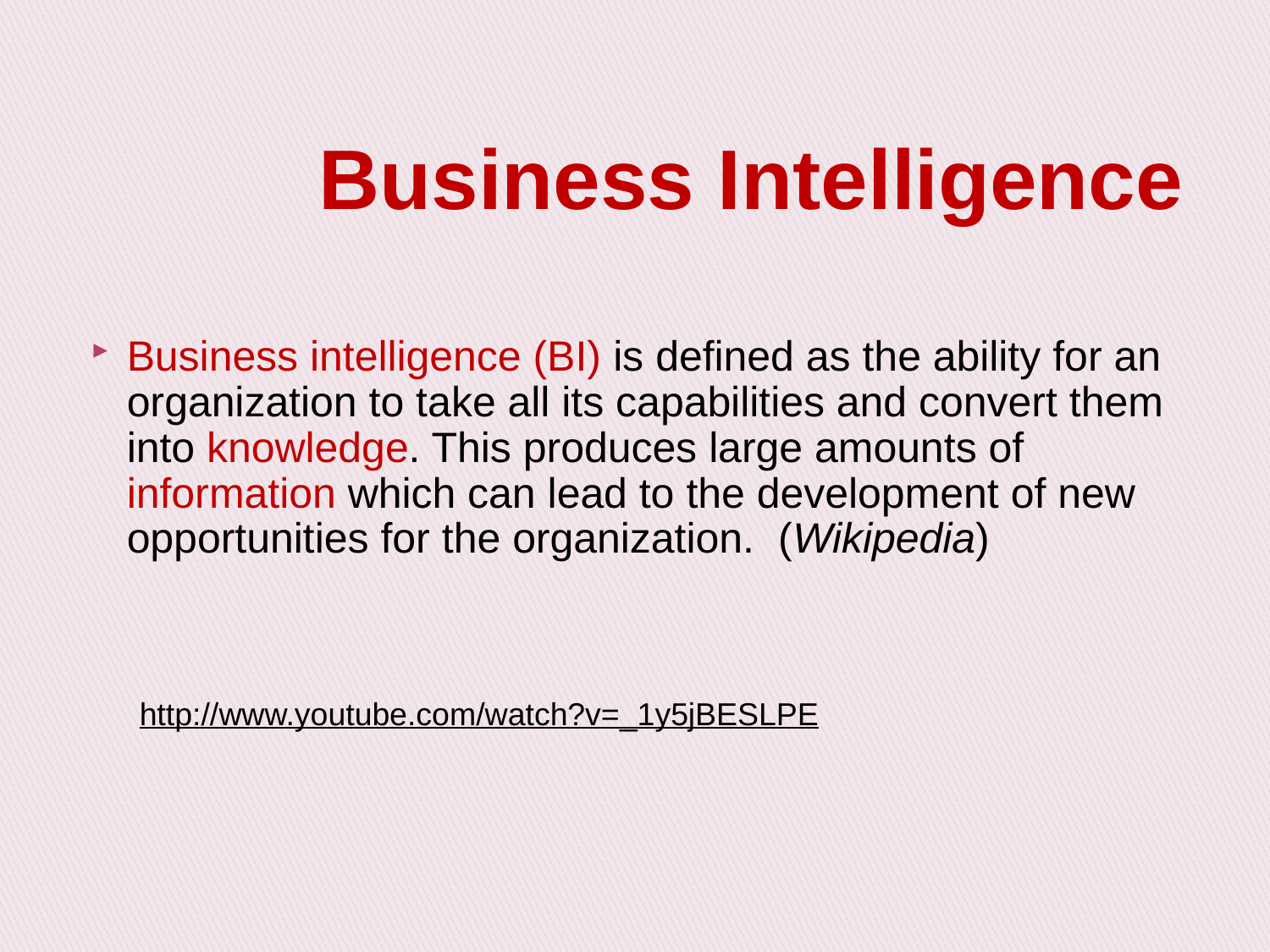

# Business Intelligence
Business intelligence (BI) is defined as the ability for an organization to take all its capabilities and convert them into knowledge. This produces large amounts of information which can lead to the development of new opportunities for the organization.  (Wikipedia)
http://www.youtube.com/watch?v=_1y5jBESLPE